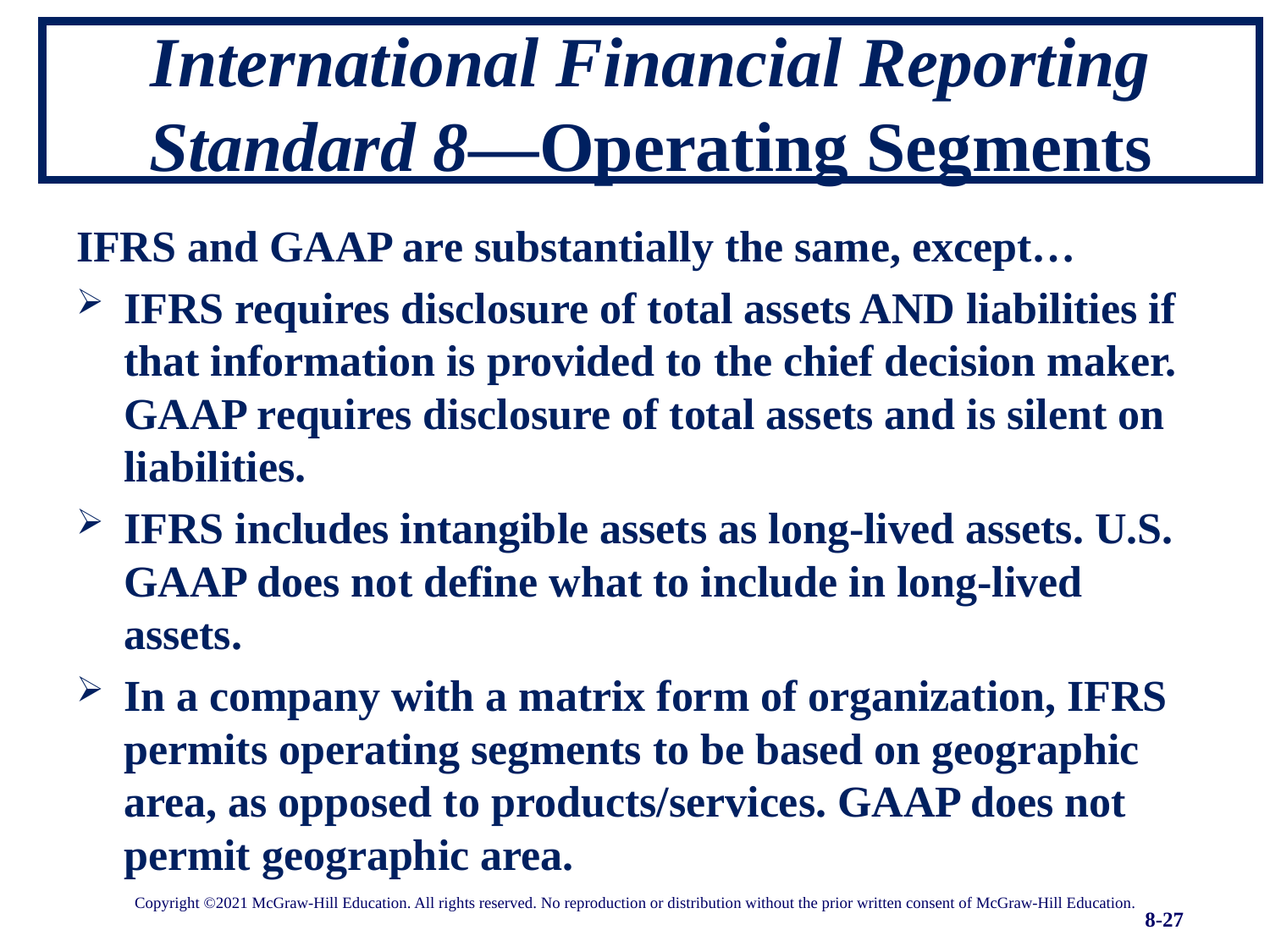

# International Financial Reporting Standard 8—Operating Segments
IFRS and GAAP are substantially the same, except…
IFRS requires disclosure of total assets AND liabilities if that information is provided to the chief decision maker. GAAP requires disclosure of total assets and is silent on liabilities.
IFRS includes intangible assets as long-lived assets. U.S. GAAP does not define what to include in long-lived assets.
In a company with a matrix form of organization, IFRS permits operating segments to be based on geographic area, as opposed to products/services. GAAP does not permit geographic area.

Copyright ©2021 McGraw-Hill Education. All rights reserved. No reproduction or distribution without the prior written consent of McGraw-Hill Education.